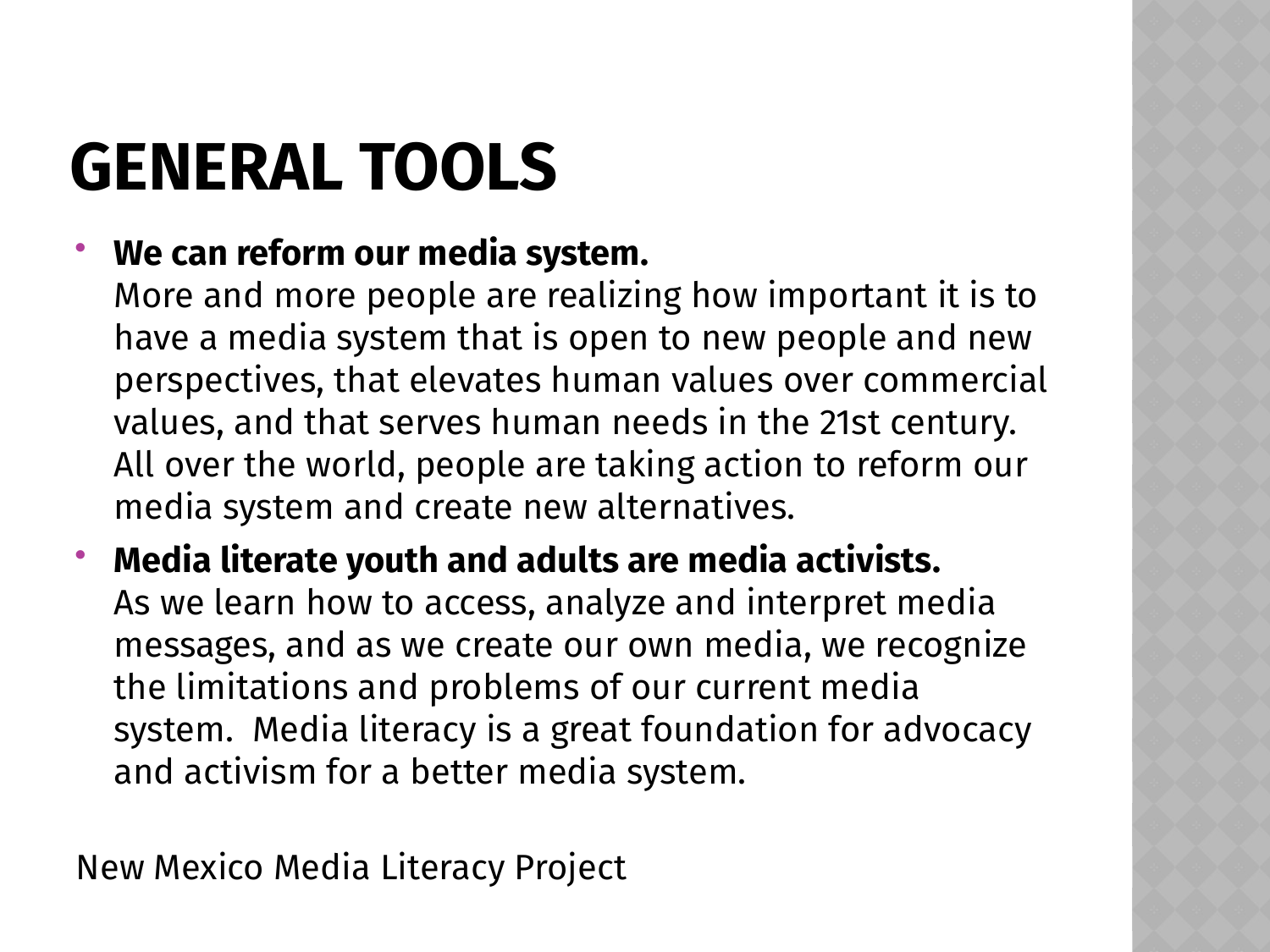

# General Tools
We can reform our media system. 
More and more people are realizing how important it is to have a media system that is open to new people and new perspectives, that elevates human values over commercial values, and that serves human needs in the 21st century. All over the world, people are taking action to reform our media system and create new alternatives.
Media literate youth and adults are media activists.  
As we learn how to access, analyze and interpret media messages, and as we create our own media, we recognize the limitations and problems of our current media system.  Media literacy is a great foundation for advocacy and activism for a better media system.
New Mexico Media Literacy Project